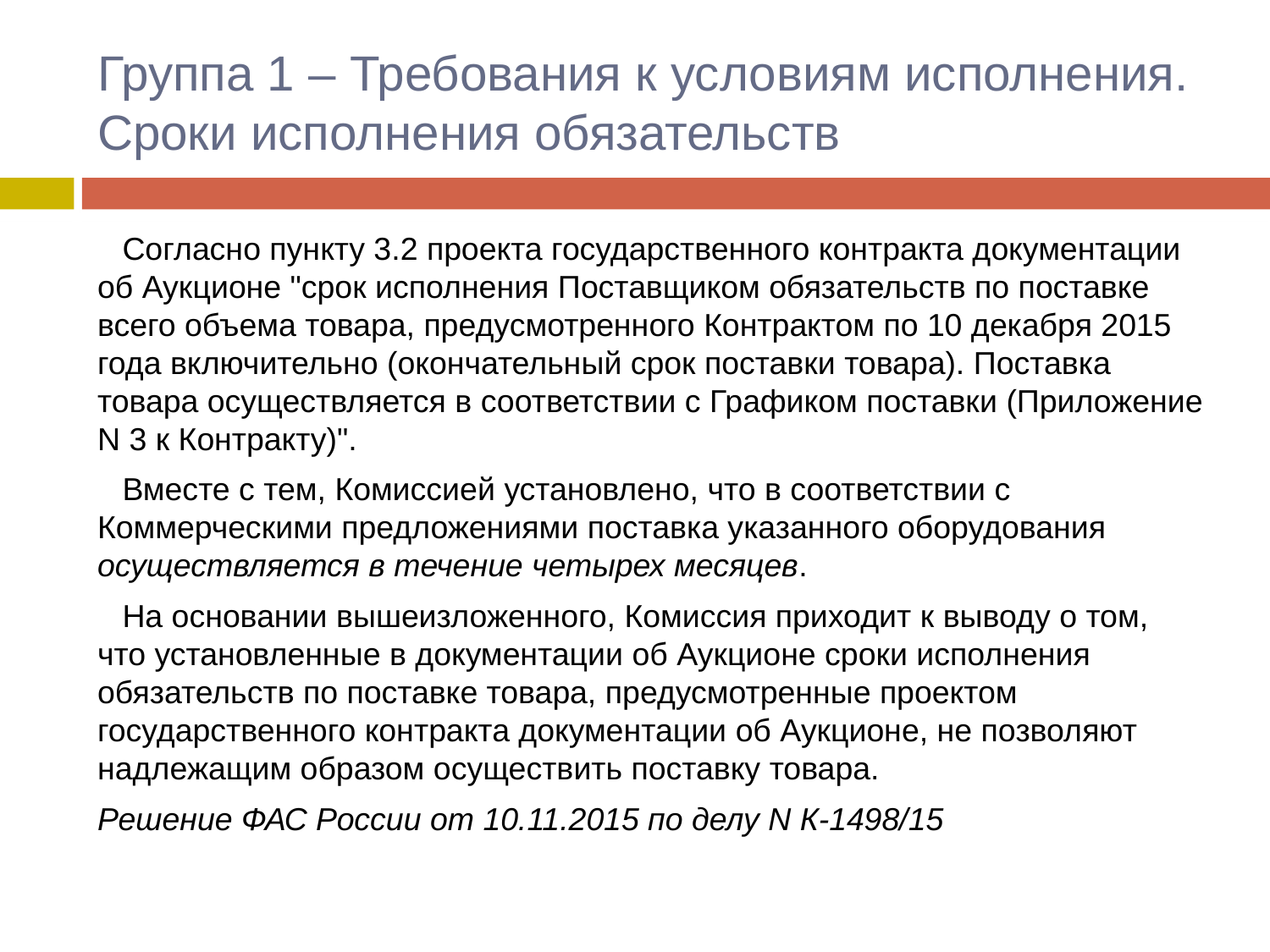

# Группа 1 – Требования к условиям исполнения. Сроки исполнения обязательств
Согласно пункту 3.2 проекта государственного контракта документации об Аукционе "срок исполнения Поставщиком обязательств по поставке всего объема товара, предусмотренного Контрактом по 10 декабря 2015 года включительно (окончательный срок поставки товара). Поставка товара осуществляется в соответствии с Графиком поставки (Приложение N 3 к Контракту)".
Вместе с тем, Комиссией установлено, что в соответствии с Коммерческими предложениями поставка указанного оборудования осуществляется в течение четырех месяцев.
На основании вышеизложенного, Комиссия приходит к выводу о том, что установленные в документации об Аукционе сроки исполнения обязательств по поставке товара, предусмотренные проектом государственного контракта документации об Аукционе, не позволяют надлежащим образом осуществить поставку товара.
Решение ФАС России от 10.11.2015 по делу N К-1498/15